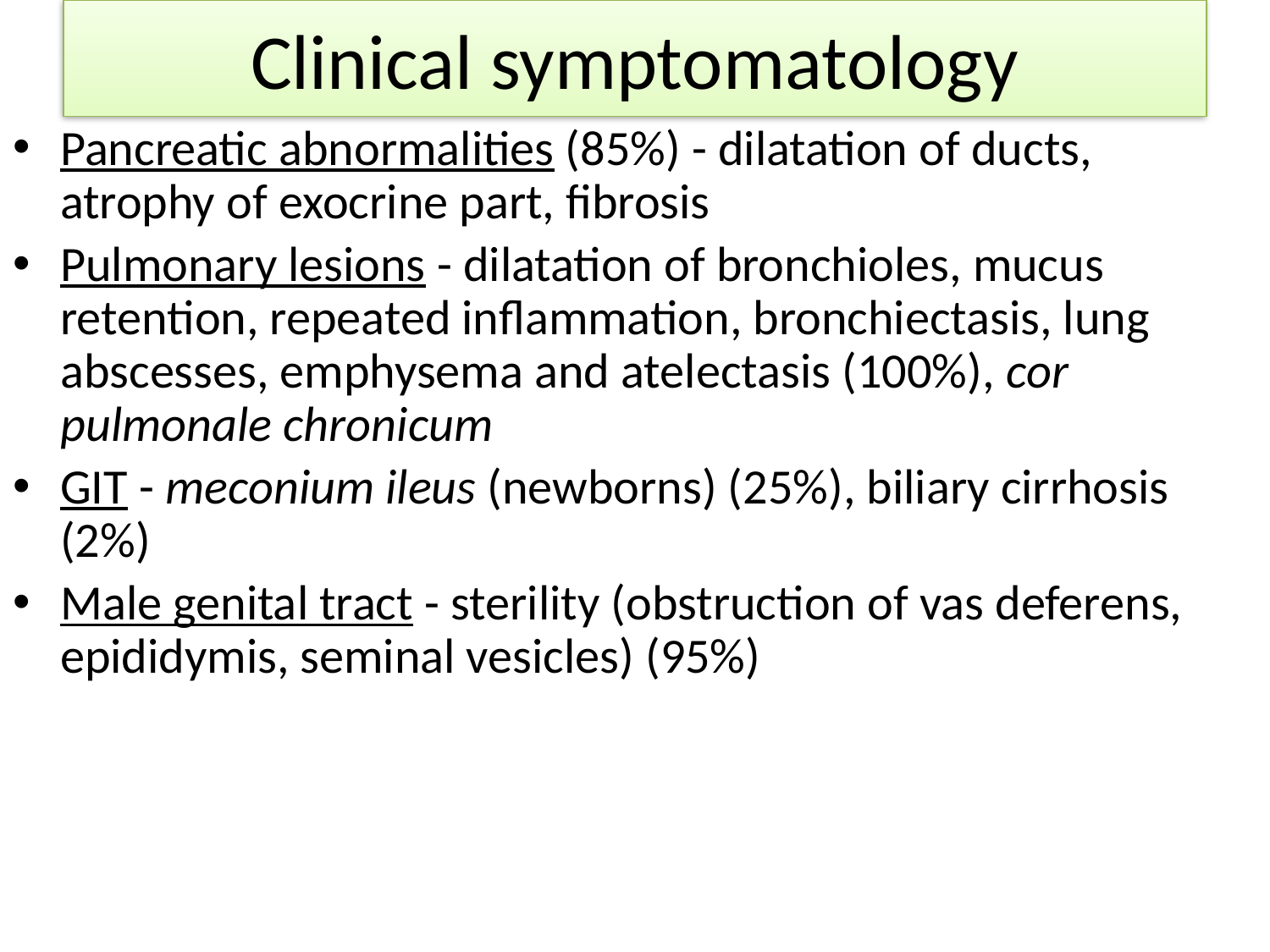

# Clinical symptomatology
Pancreatic abnormalities (85%) - dilatation of ducts, atrophy of exocrine part, fibrosis
Pulmonary lesions - dilatation of bronchioles, mucus retention, repeated inflammation, bronchiectasis, lung abscesses, emphysema and atelectasis (100%), cor pulmonale chronicum
GIT - meconium ileus (newborns) (25%), biliary cirrhosis (2%)
Male genital tract - sterility (obstruction of vas deferens, epididymis, seminal vesicles) (95%)